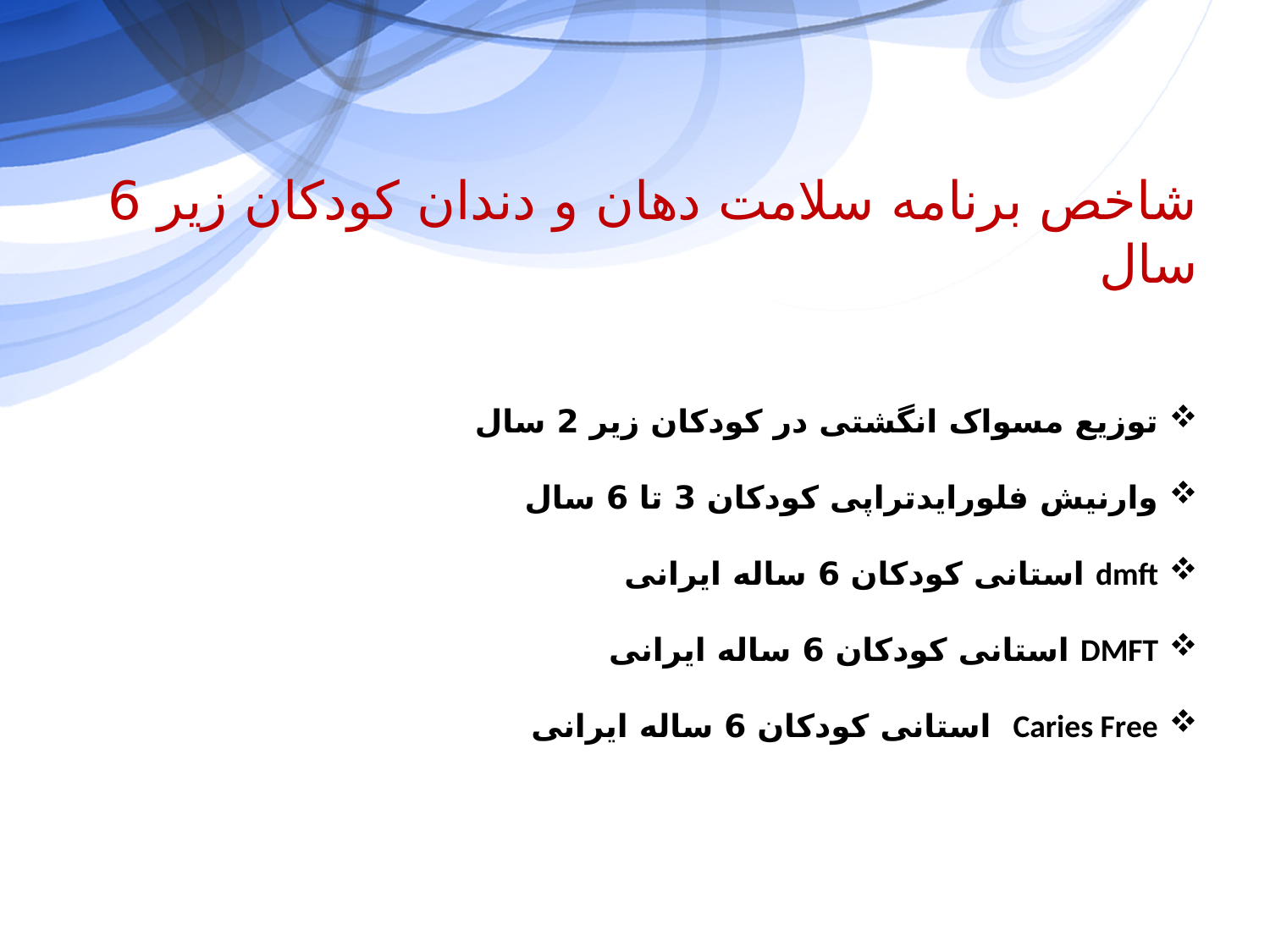

شاخص برنامه سلامت دهان و دندان کودکان زیر 6 سال

توزیع مسواک انگشتی در کودکان زیر 2 سال
وارنیش فلورایدتراپی کودکان 3 تا 6 سال
dmft استانی کودکان 6 ساله ایرانی
DMFT استانی کودکان 6 ساله ایرانی
Caries Free  استانی کودکان 6 ساله ایرانی